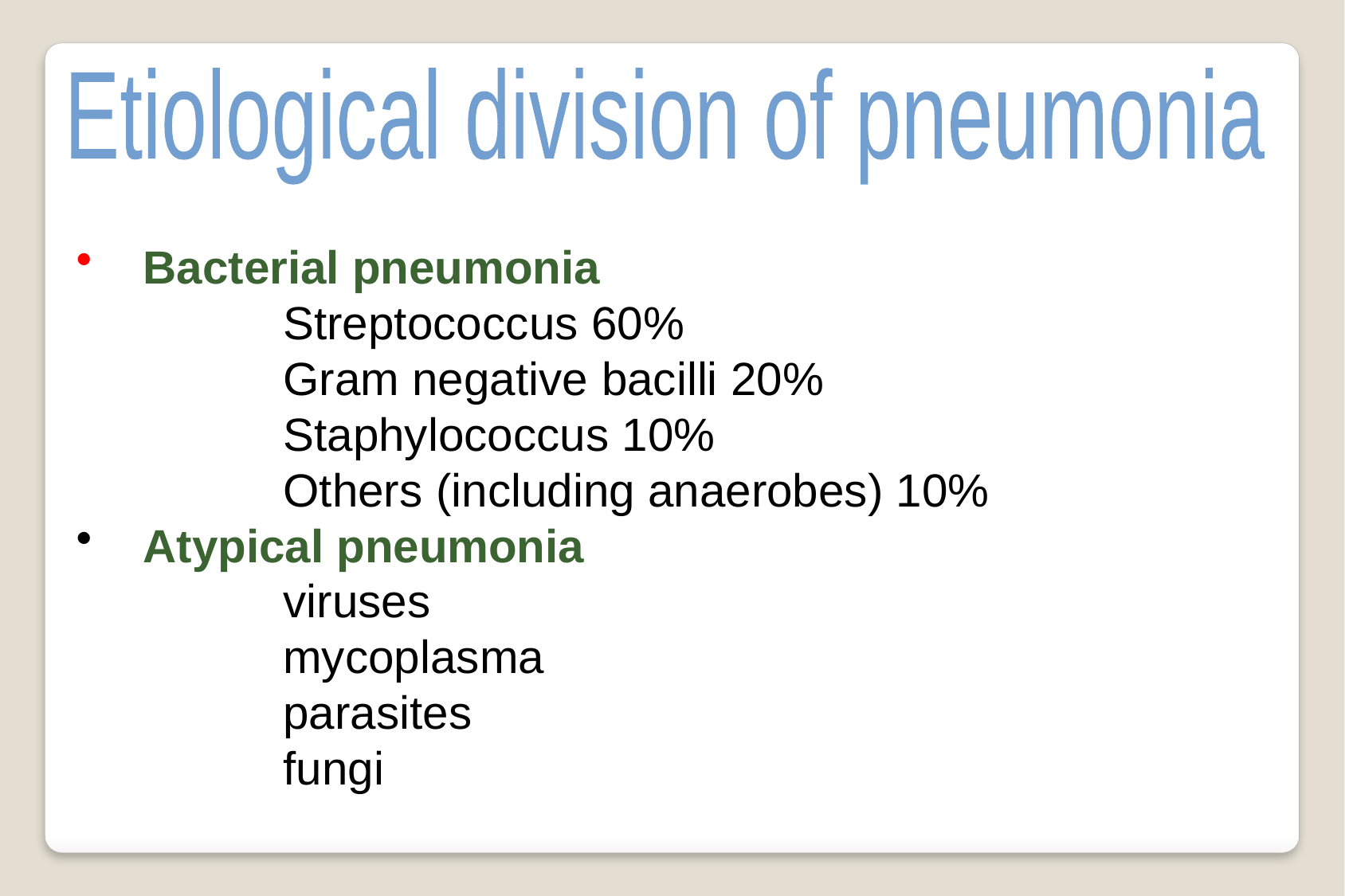

Etiological division of pneumonia
   Bacterial pneumonia
                Streptococcus 60%
                Gram negative bacilli 20%
                Staphylococcus 10%
                Others (including anaerobes) 10%
   Atypical pneumonia
                viruses
                mycoplasma
                parasites
                fungi